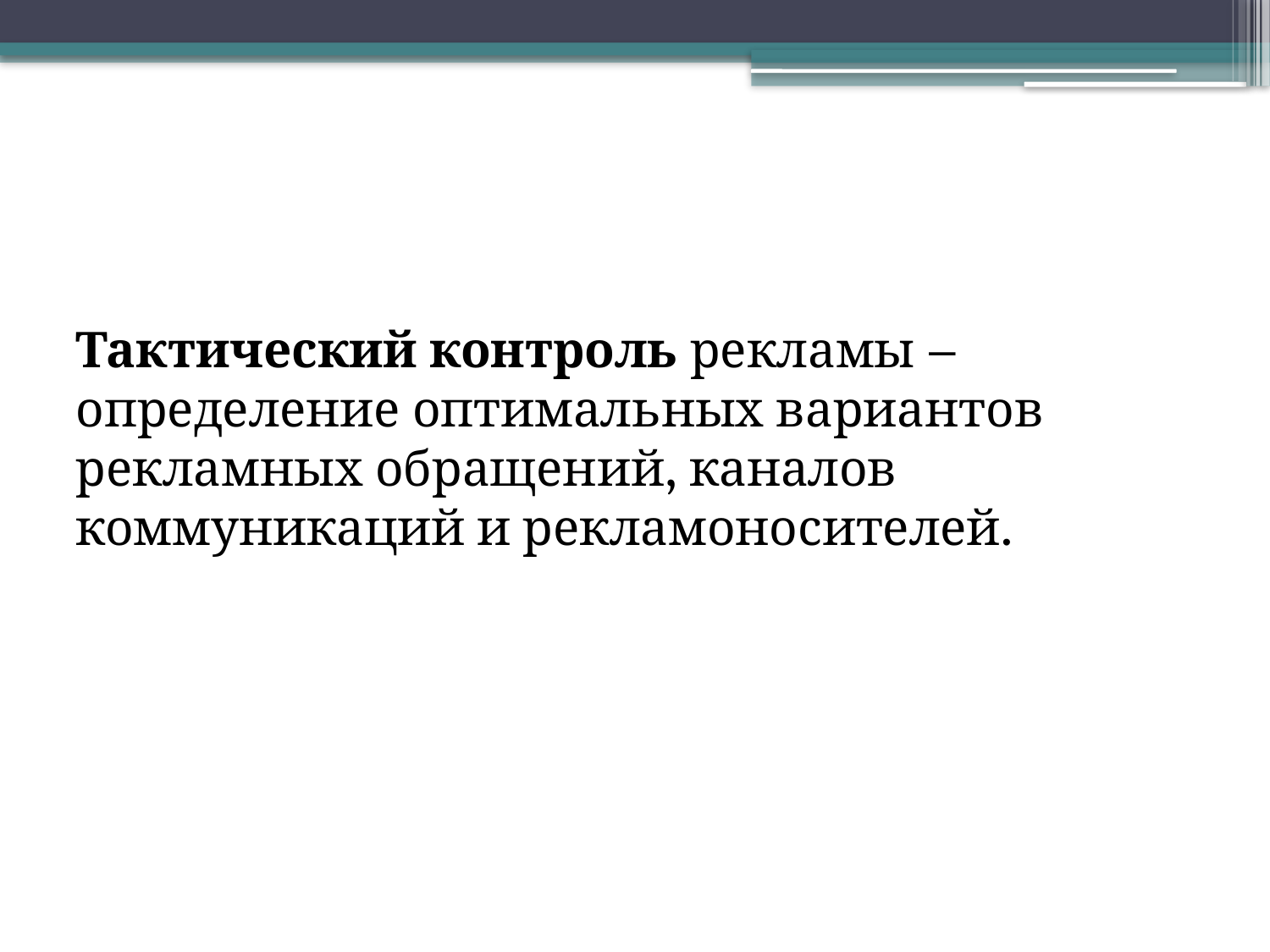

Тактический контроль рекламы – определение оптимальных вариантов рекламных обращений, каналов коммуникаций и рекламоносителей.